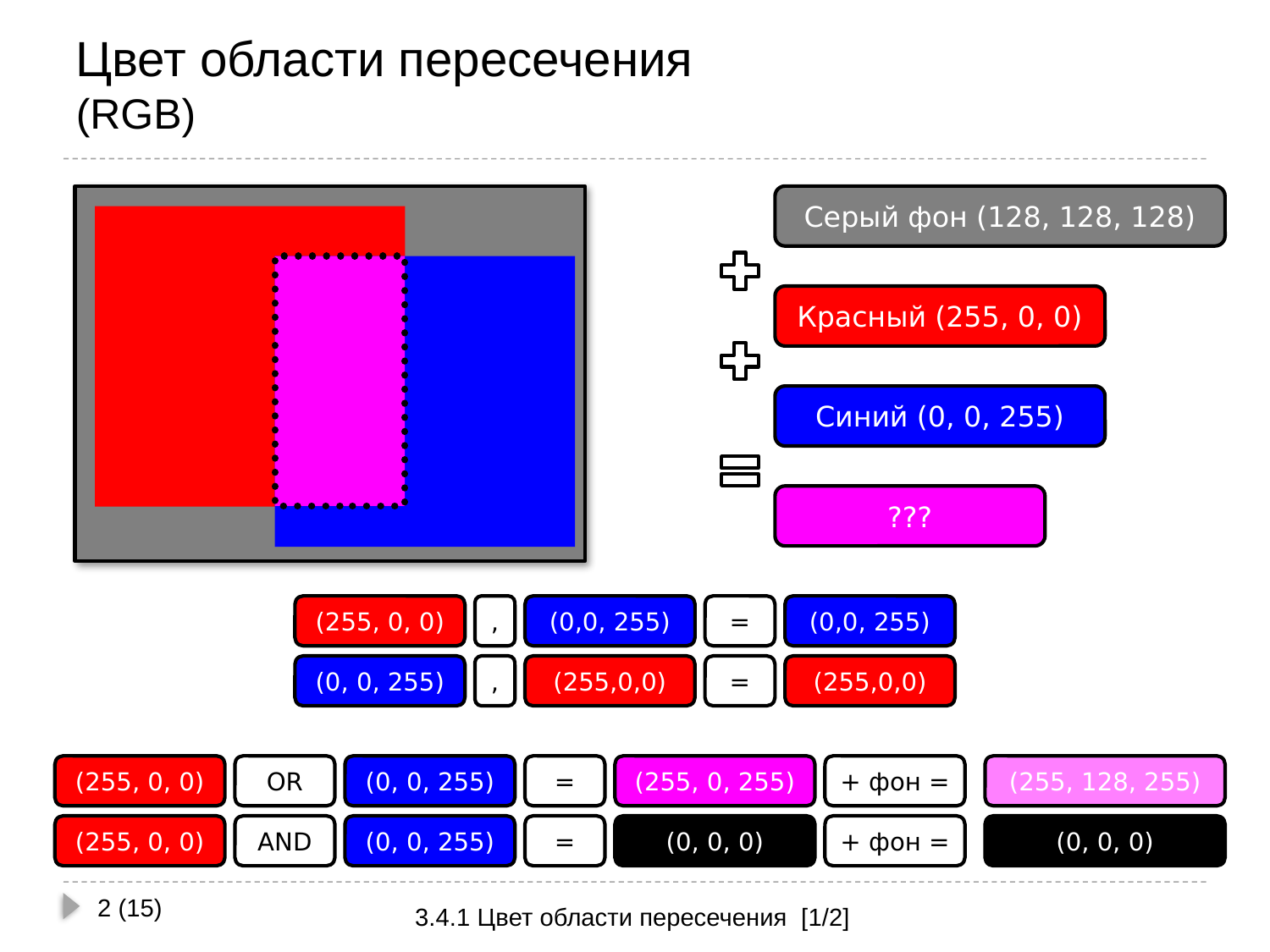

# Цвет области пересечения (RGB)

Серый фон (128, 128, 128)

Красный (255, 0, 0)

Синий (0, 0, 255)

???
(255, 0, 0)
,
(0,0, 255)
=
(0,0, 255)
(0, 0, 255)
,
(255,0,0)
=
(255,0,0)
(255, 0, 0)
OR
(0, 0, 255)
=
(255, 0, 255)
+ фон =
(255, 128, 255)
(255, 0, 0)
AND
(0, 0, 255)
=
(0, 0, 0)
+ фон =
(0, 0, 0)
2 (15)
3.4.1 Цвет области пересечения  [1/2]